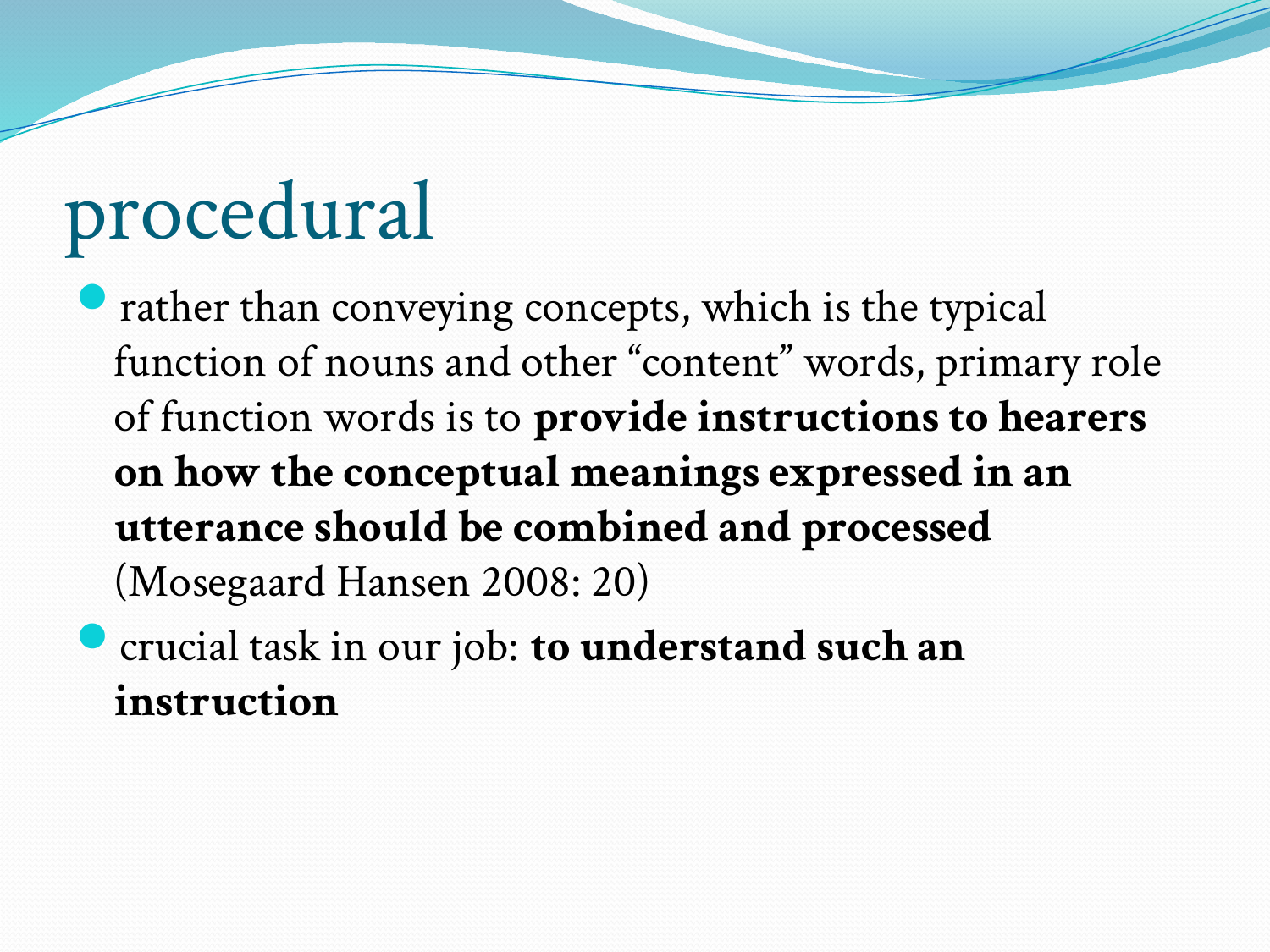

# procedural
rather than conveying concepts, which is the typical function of nouns and other “content” words, primary role of function words is to provide instructions to hearers on how the conceptual meanings expressed in an utterance should be combined and processed (Mosegaard Hansen 2008: 20)
crucial task in our job: to understand such an instruction